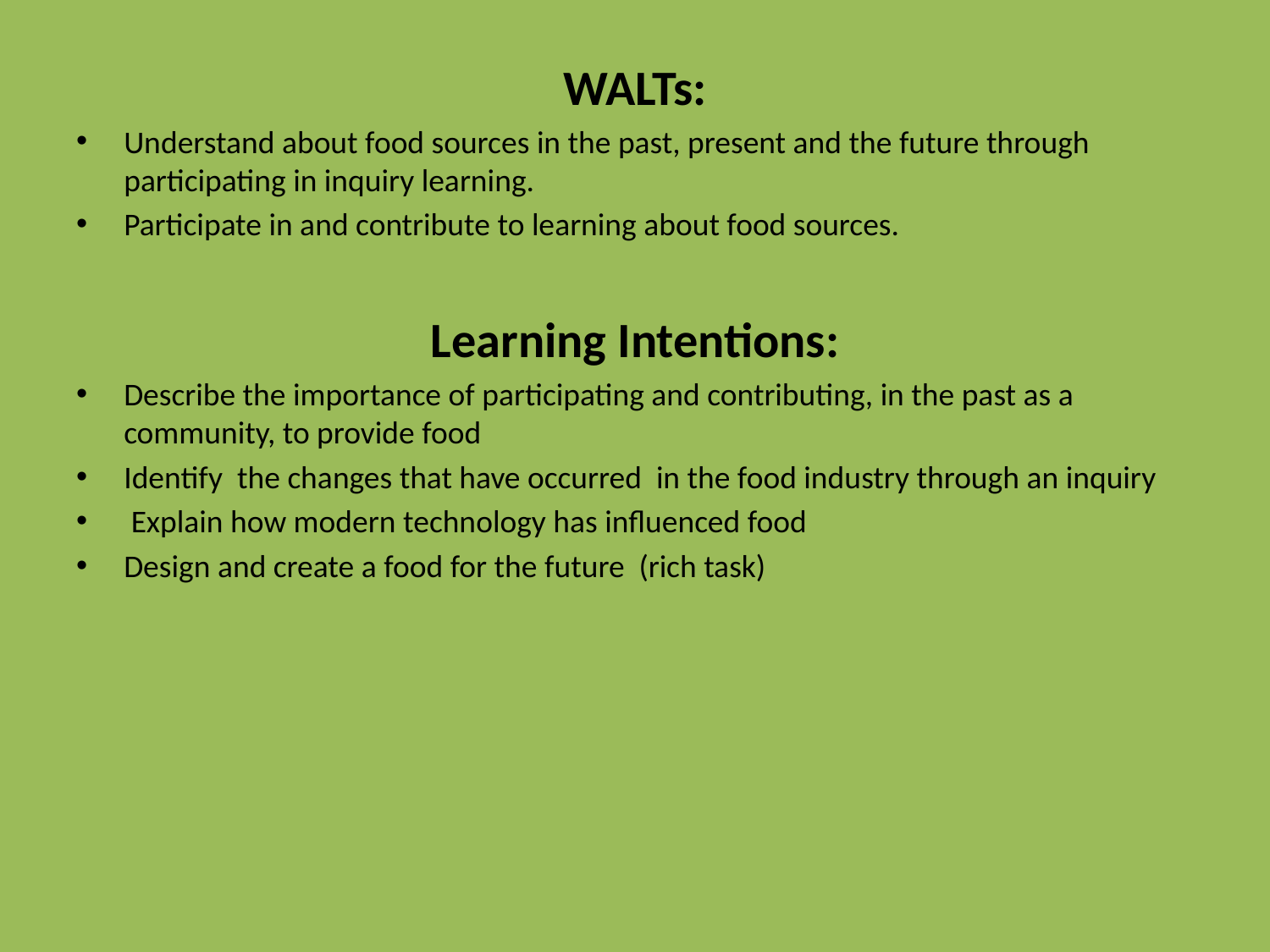

WALTs:
Understand about food sources in the past, present and the future through participating in inquiry learning.
Participate in and contribute to learning about food sources.

Learning Intentions:
Describe the importance of participating and contributing, in the past as a community, to provide food
Identify  the changes that have occurred  in the food industry through an inquiry
 Explain how modern technology has influenced food
Design and create a food for the future  (rich task)